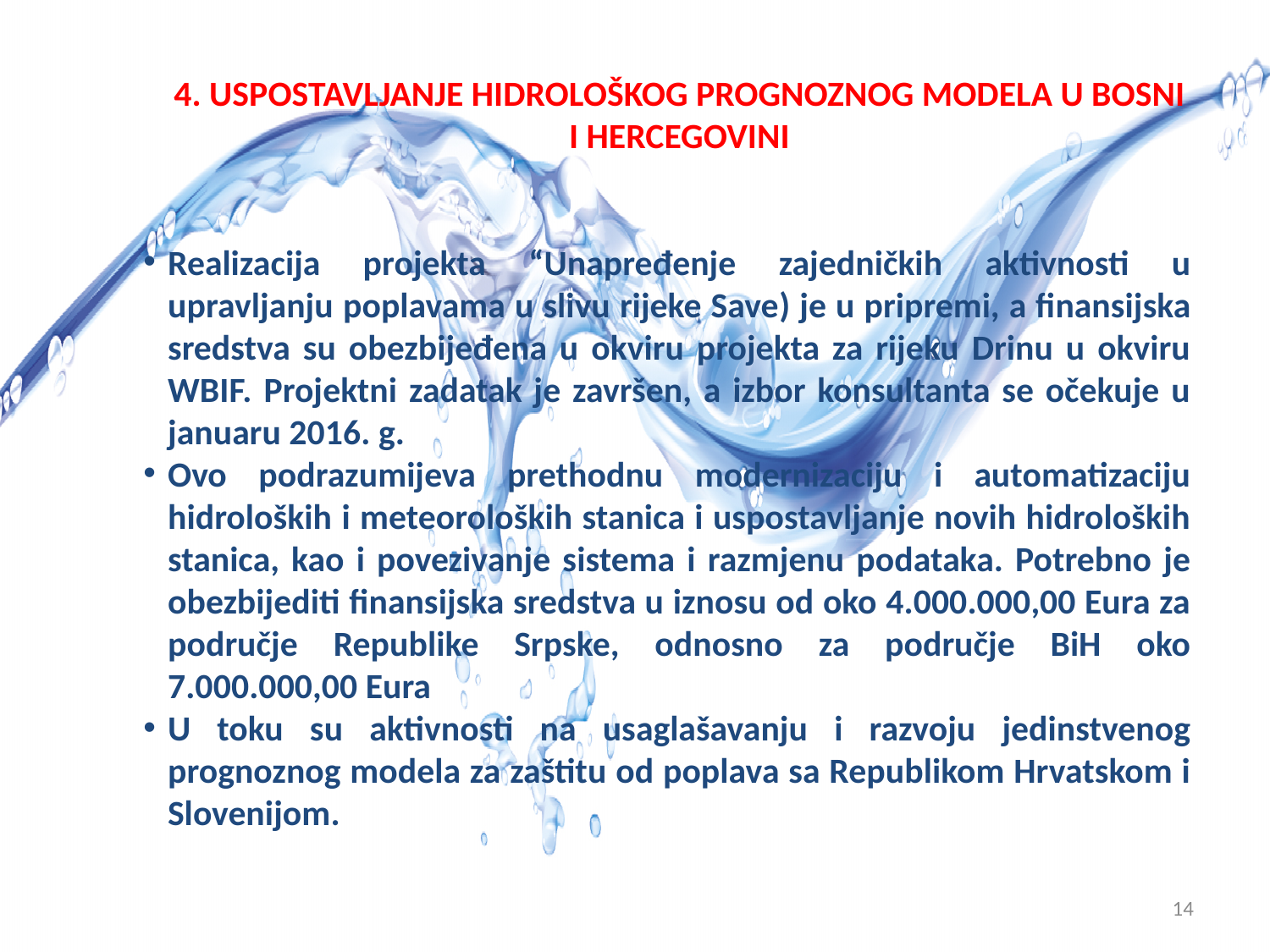

4. USPOSTAVLJANJE HIDROLOŠKOG PROGNOZNOG MODELA U BOSNI I HERCEGOVINI

Realizacija projekta “Unapređenje zajedničkih aktivnosti u upravljanju poplavama u slivu rijeke Save) je u pripremi, a finansijska sredstva su obezbijeđena u okviru projekta za rijeku Drinu u okviru WBIF. Projektni zadatak je završen, a izbor konsultanta se očekuje u januaru 2016. g.
Ovo podrazumijeva prethodnu modernizaciju i automatizaciju hidroloških i meteoroloških stanica i uspostavljanje novih hidroloških stanica, kao i povezivanje sistema i razmjenu podataka. Potrebno je obezbijediti finansijska sredstva u iznosu od oko 4.000.000,00 Eura za područje Republike Srpske, odnosno za područje BiH oko 7.000.000,00 Eura
U toku su aktivnosti na usaglašavanju i razvoju jedinstvenog prognoznog modela za zaštitu od poplava sa Republikom Hrvatskom i Slovenijom.
14